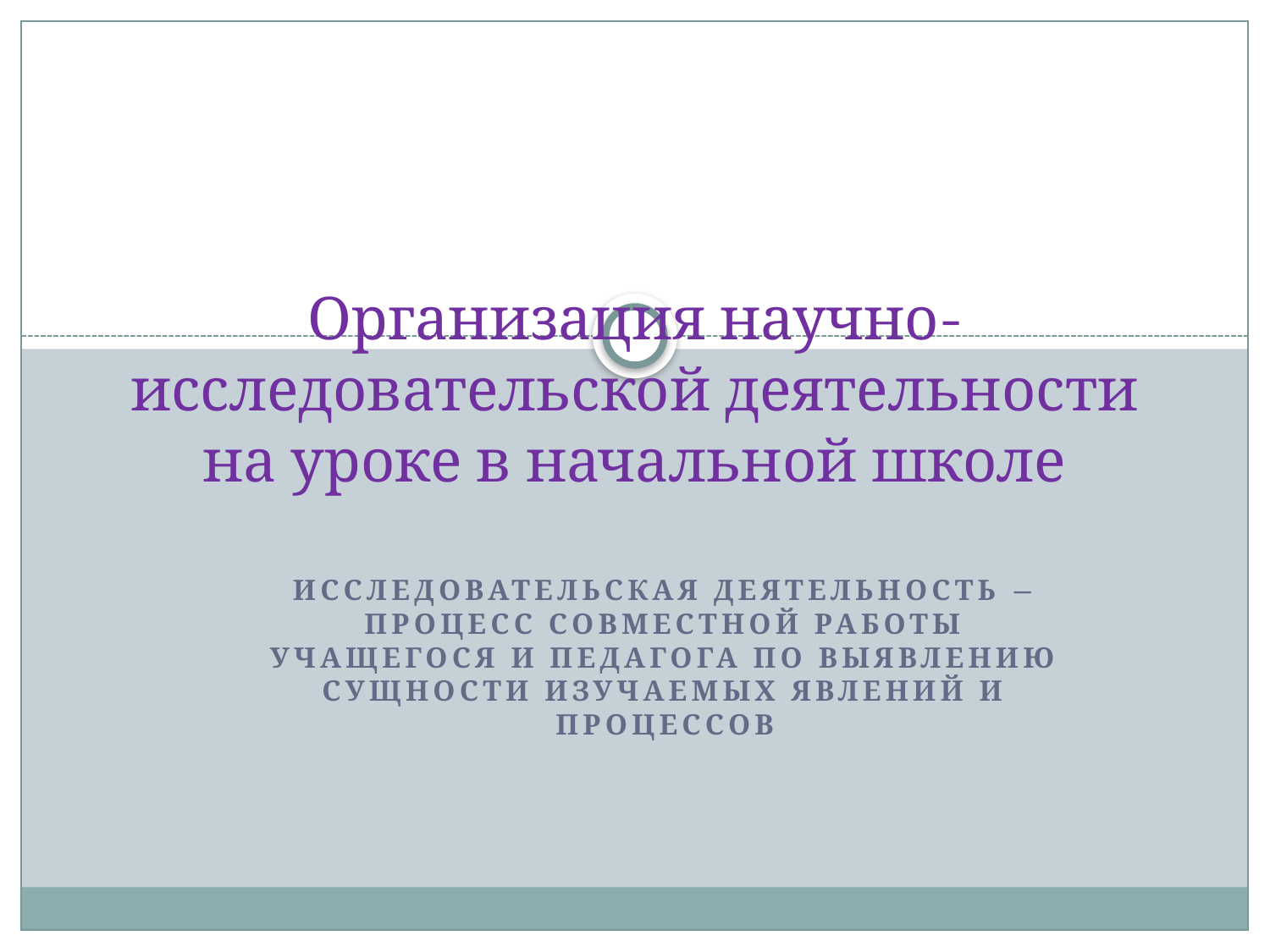

# Организация научно-исследовательской деятельности на уроке в начальной школе
Исследовательская деятельность – процесс совместной работы учащегося и педагога по выявлению сущности изучаемых явлений и процессов